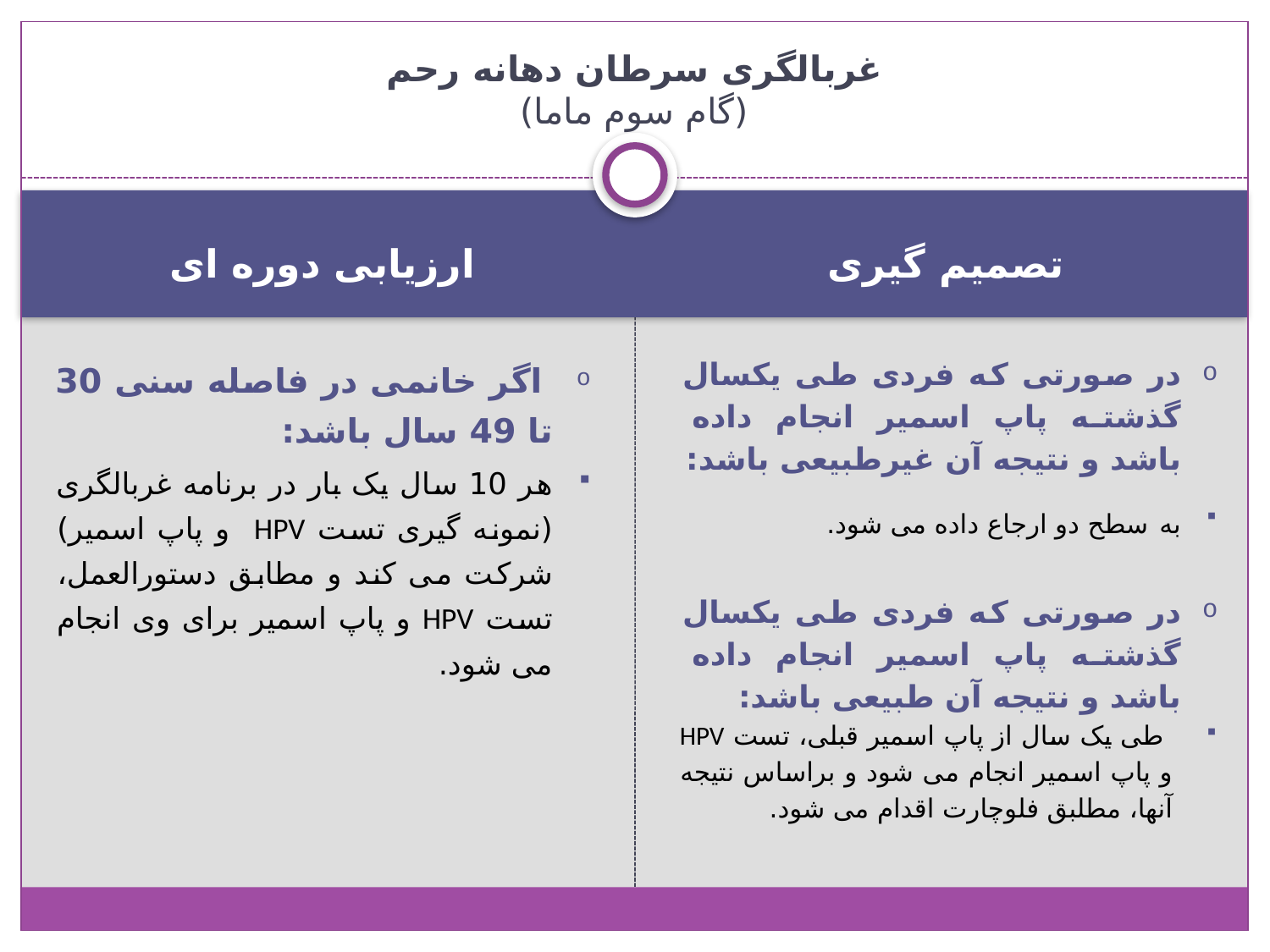

# غربالگری سرطان دهانه رحم (گام سوم ماما)
ارزیابی دوره ای
تصمیم گیری
 	اگر خانمی در فاصله سنی 30 تا 49 سال باشد:
هر 10 سال یک بار در برنامه غربالگری (نمونه گیری تست HPV  و پاپ اسمیر) شرکت می کند و مطابق دستورالعمل، تست HPV و پاپ اسمیر برای وی انجام می شود.

در صورتی که فردی طی یکسال گذشته پاپ اسمیر انجام داده باشد و نتیجه آن غیرطبیعی باشد:
به سطح دو ارجاع داده می شود.

در صورتی که فردی طی یکسال گذشته پاپ اسمیر انجام داده باشد و نتیجه آن طبیعی باشد:
 طی یک سال از پاپ اسمیر قبلی، تست HPV و پاپ اسمیر انجام می شود و براساس نتیجه آنها، مطلبق فلوچارت اقدام می شود.